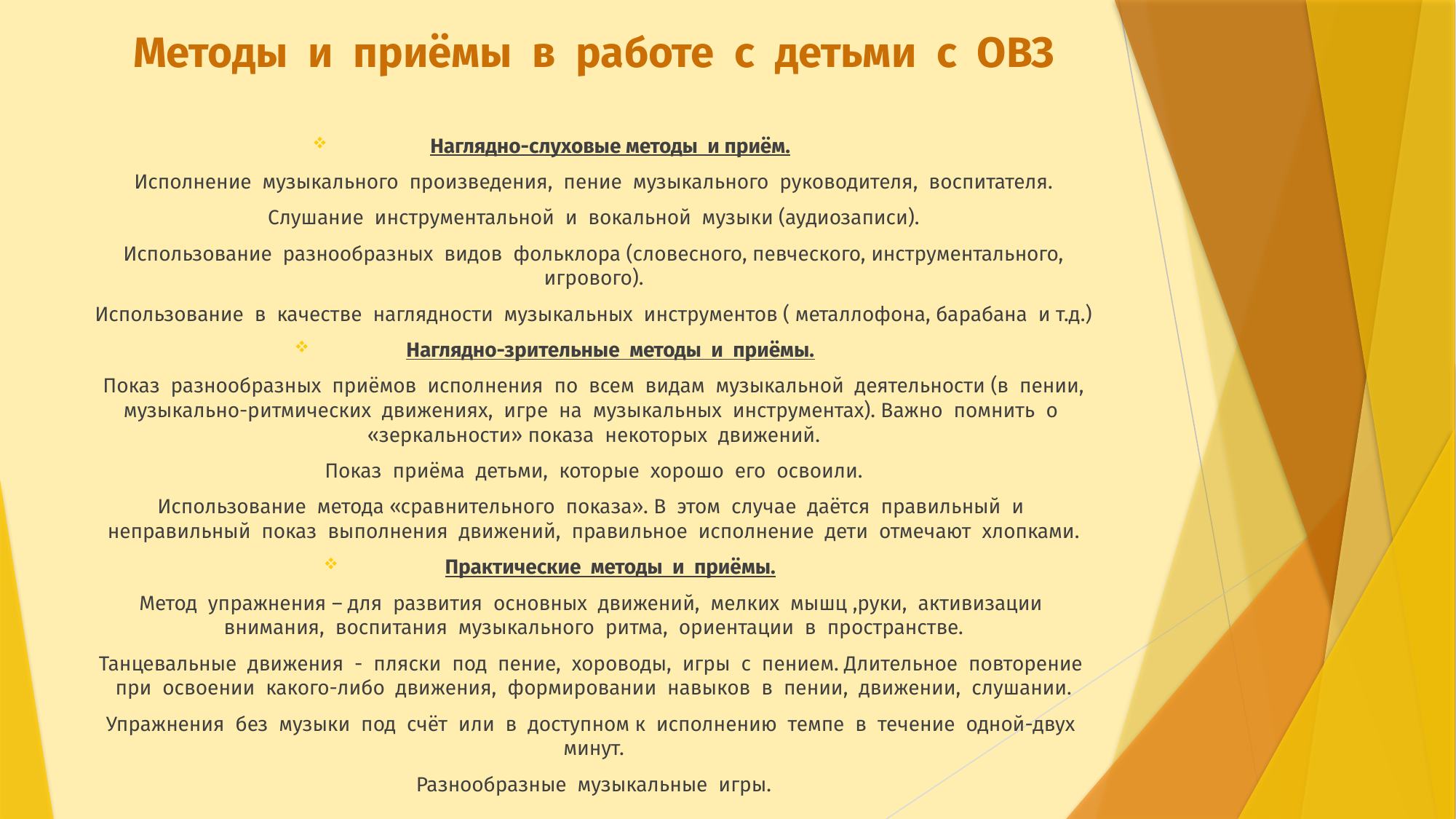

# Методы  и  приёмы  в  работе  с  детьми  с  ОВЗ
Наглядно-слуховые методы  и приём.
Исполнение  музыкального  произведения,  пение  музыкального  руководителя,  воспитателя.
Слушание  инструментальной  и  вокальной  музыки (аудиозаписи).
Использование  разнообразных  видов  фольклора (словесного, певческого, инструментального, игрового).
Использование  в  качестве  наглядности  музыкальных  инструментов ( металлофона, барабана  и т.д.)
Наглядно-зрительные  методы  и  приёмы.
Показ  разнообразных  приёмов  исполнения  по  всем  видам  музыкальной  деятельности (в  пении, музыкально-ритмических  движениях,  игре  на  музыкальных  инструментах). Важно  помнить  о  «зеркальности» показа  некоторых  движений.
Показ  приёма  детьми,  которые  хорошо  его  освоили.
Использование  метода «сравнительного  показа». В  этом  случае  даётся  правильный  и  неправильный  показ  выполнения  движений,  правильное  исполнение  дети  отмечают  хлопками.
Практические  методы  и  приёмы.
Метод  упражнения – для  развития  основных  движений,  мелких  мышц ,руки,  активизации  внимания,  воспитания  музыкального  ритма,  ориентации  в  пространстве.
Танцевальные  движения  -  пляски  под  пение,  хороводы,  игры  с  пением. Длительное  повторение  при  освоении  какого-либо  движения,  формировании  навыков  в  пении,  движении,  слушании.
Упражнения  без  музыки  под  счёт  или  в  доступном к  исполнению  темпе  в  течение  одной-двух  минут.
Разнообразные  музыкальные  игры.